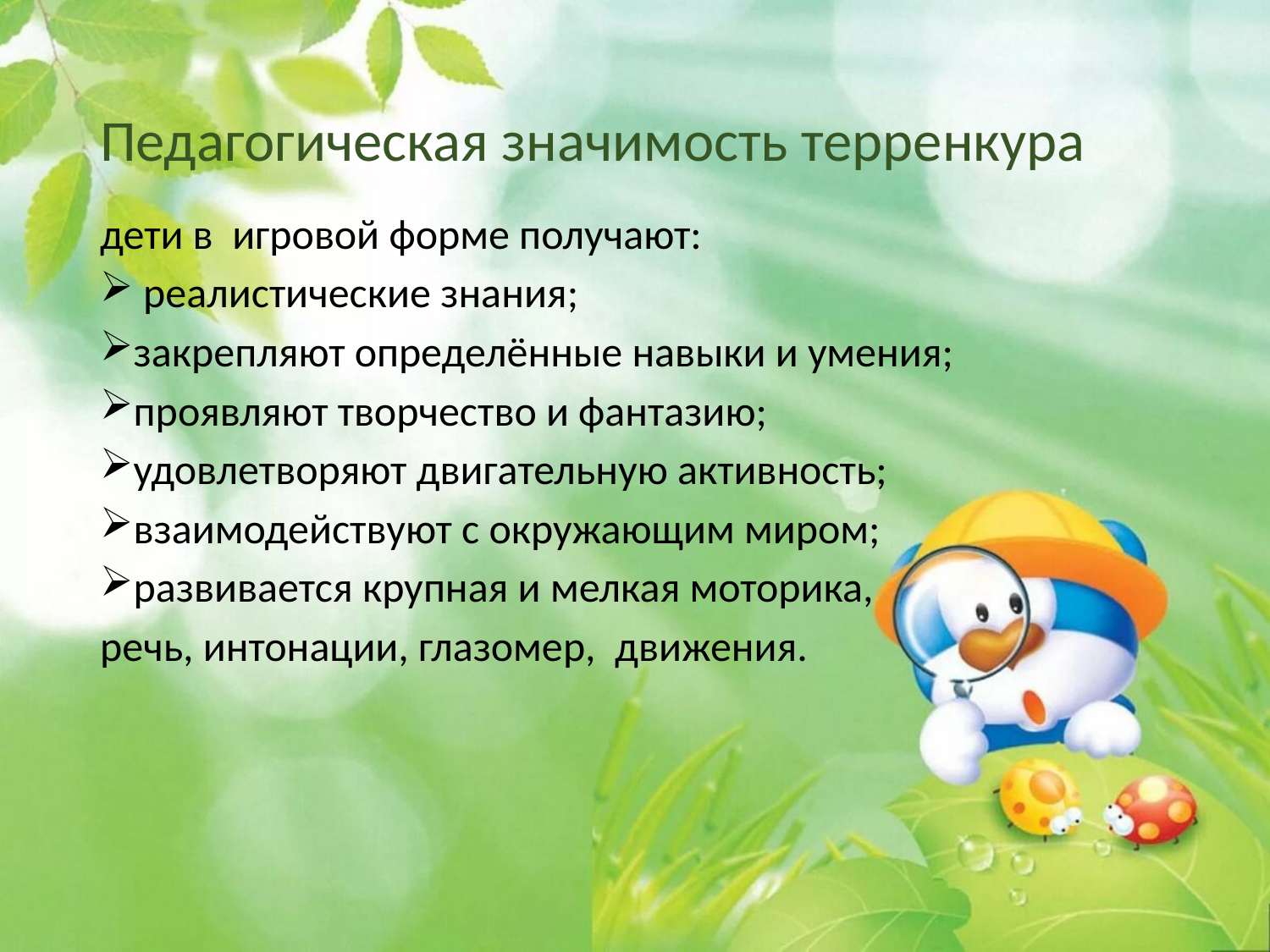

# Педагогическая значимость терренкура
дети в  игровой форме получают:
 реалистические знания;
закрепляют определённые навыки и умения;
проявляют творчество и фантазию;
удовлетворяют двигательную активность;
взаимодействуют с окружающим миром;
развивается крупная и мелкая моторика,
речь, интонации, глазомер,  движения.